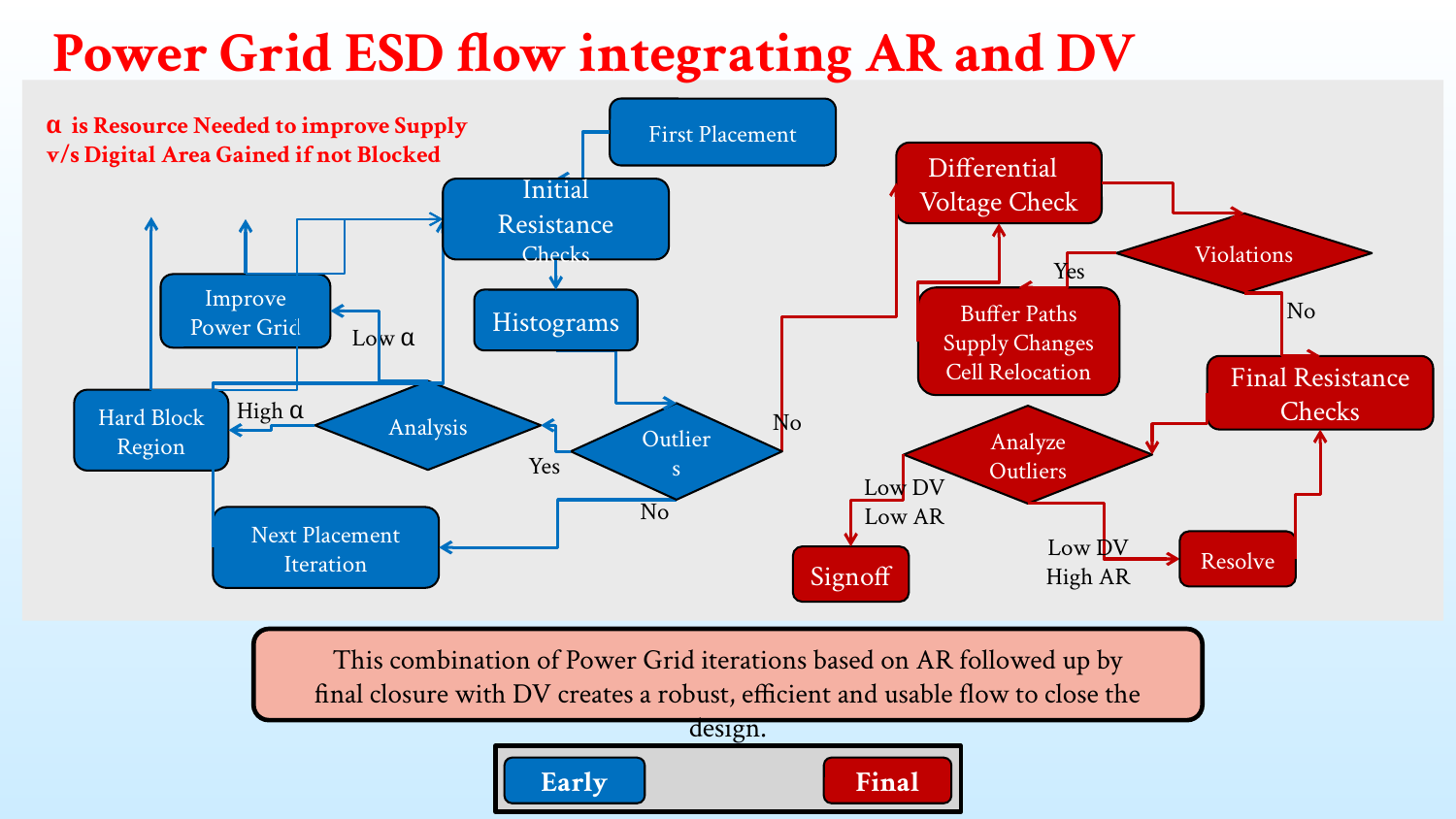

# Power Grid ESD flow integrating AR and DV

First Placement
Initial
Resistance Checks
Histograms
Improve Power Grid
Low α
Analysis
High α
Hard Block Region
No
Outliers
Yes
No
Next Placement Iteration
Differential   Voltage Check
Violations
Yes
Buffer Paths
Supply Changes
Cell Relocation
No
Final Resistance Checks
Analyze Outliers
Low DV
Low AR
Low DV
High AR
Resolve
Signoff
α  is Resource Needed to improve Supply
v/s Digital Area Gained if not Blocked
This combination of Power Grid iterations based on AR followed up by
final closure with DV creates a robust, efficient and usable flow to close the design.

Early
Final